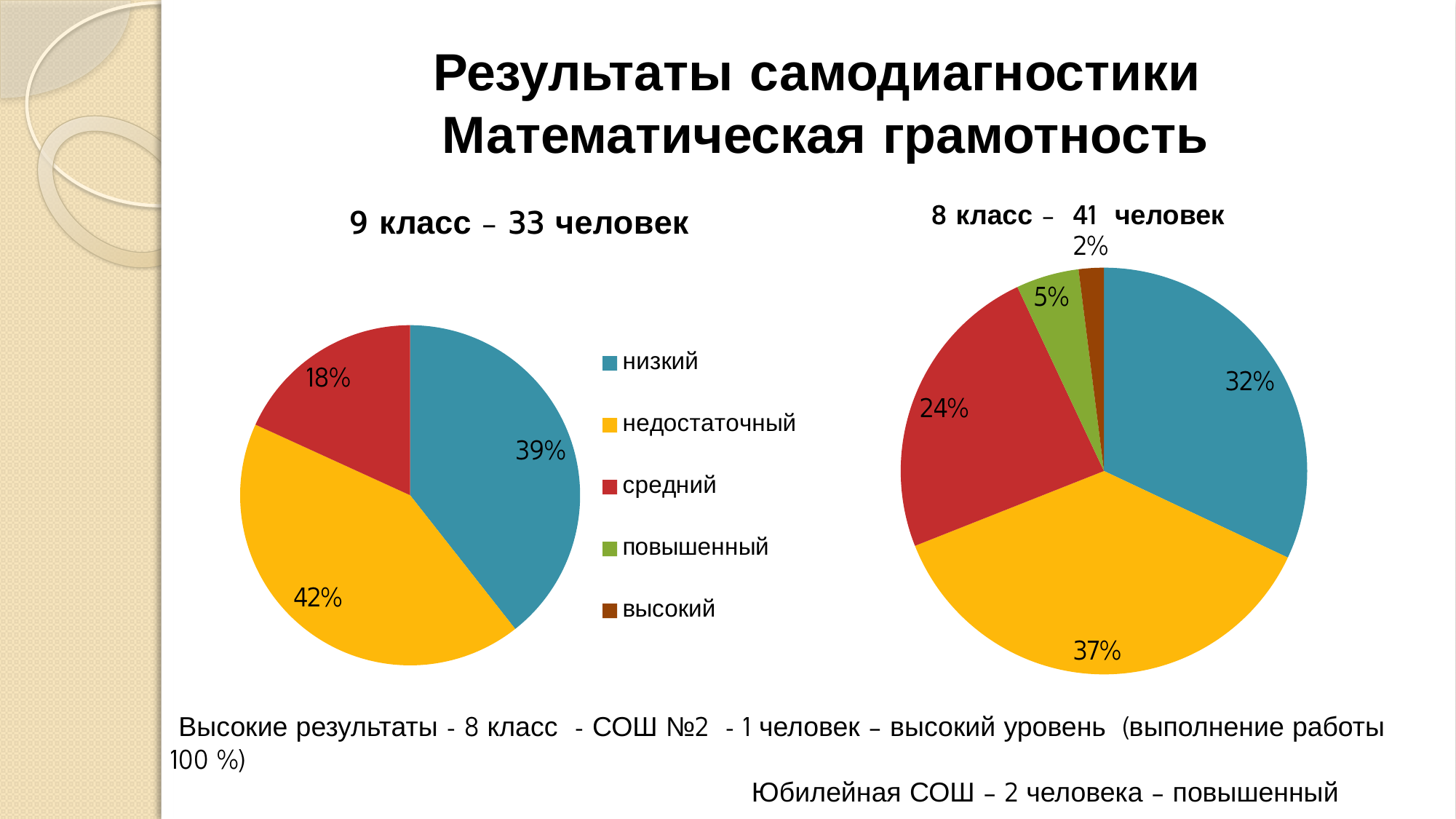

# Результаты самодиагностики Математическая грамотность

### Chart: 9 класс – 33 человек

| Category | 9 класс |
|---|---|
| низкий | 0.3900000000000001 |
| недостаточный | 0.4200000000000001 |
| средний | 0.18000000000000005 |
| повышенный | 0.0 |
| высокий | 0.0 |
8 класс –  41  человек

### Chart

| Category | математическая грамотность 8 класс |
|---|---|
| низкий | 0.3200000000000001 |
| недостаточный | 0.3700000000000001 |
| средний | 0.24000000000000005 |
| повышенный | 0.05 |
| высокий | 0.020000000000000007 |
 Высокие результаты - 8 класс  - СОШ №2  - 1 человек – высокий уровень  (выполнение работы 100 %)
                                                                       Юбилейная СОШ – 2 человека – повышенный уровень